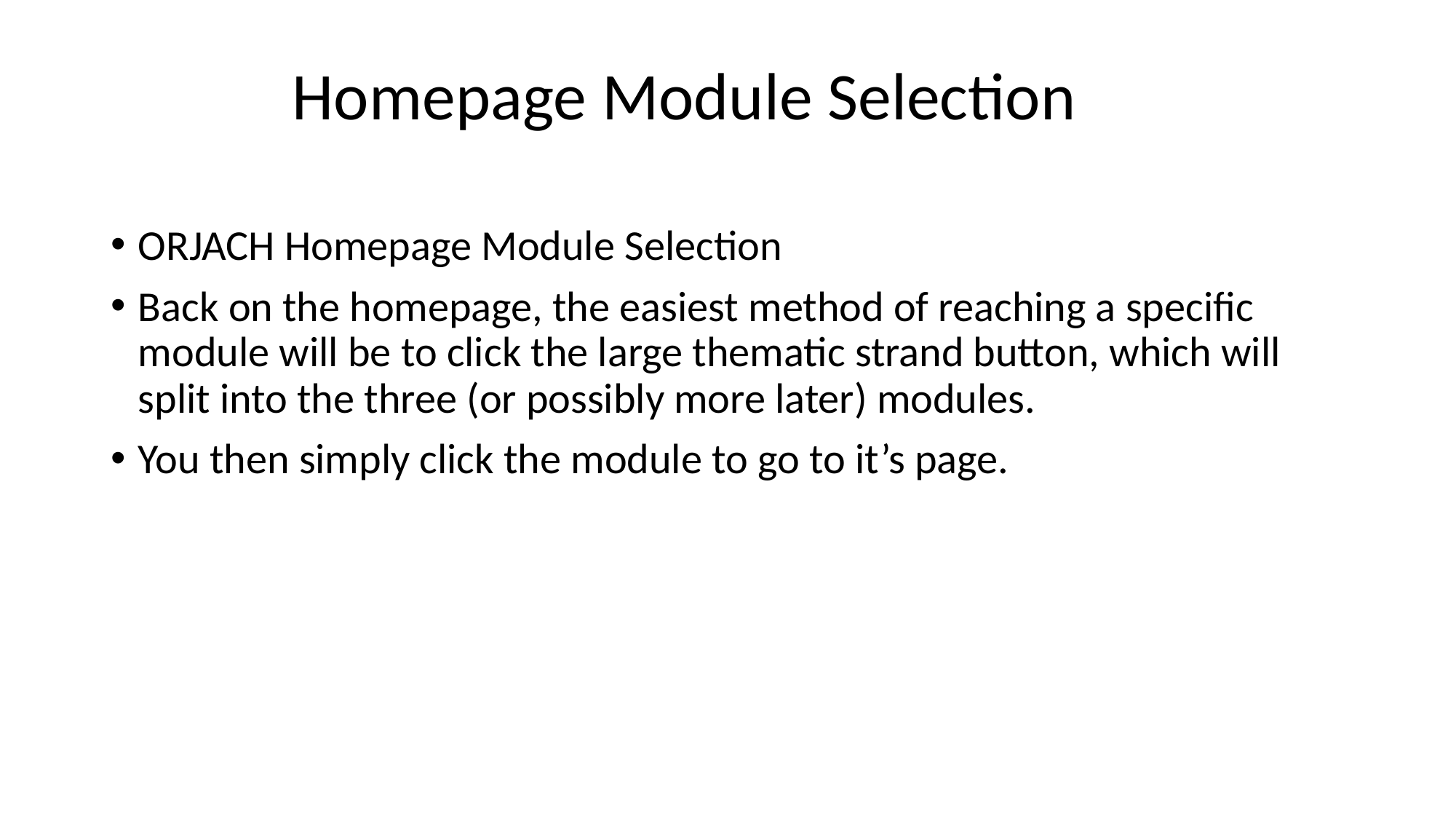

# Homepage Module Selection
ORJACH Homepage Module Selection
Back on the homepage, the easiest method of reaching a specific module will be to click the large thematic strand button, which will split into the three (or possibly more later) modules.
You then simply click the module to go to it’s page.